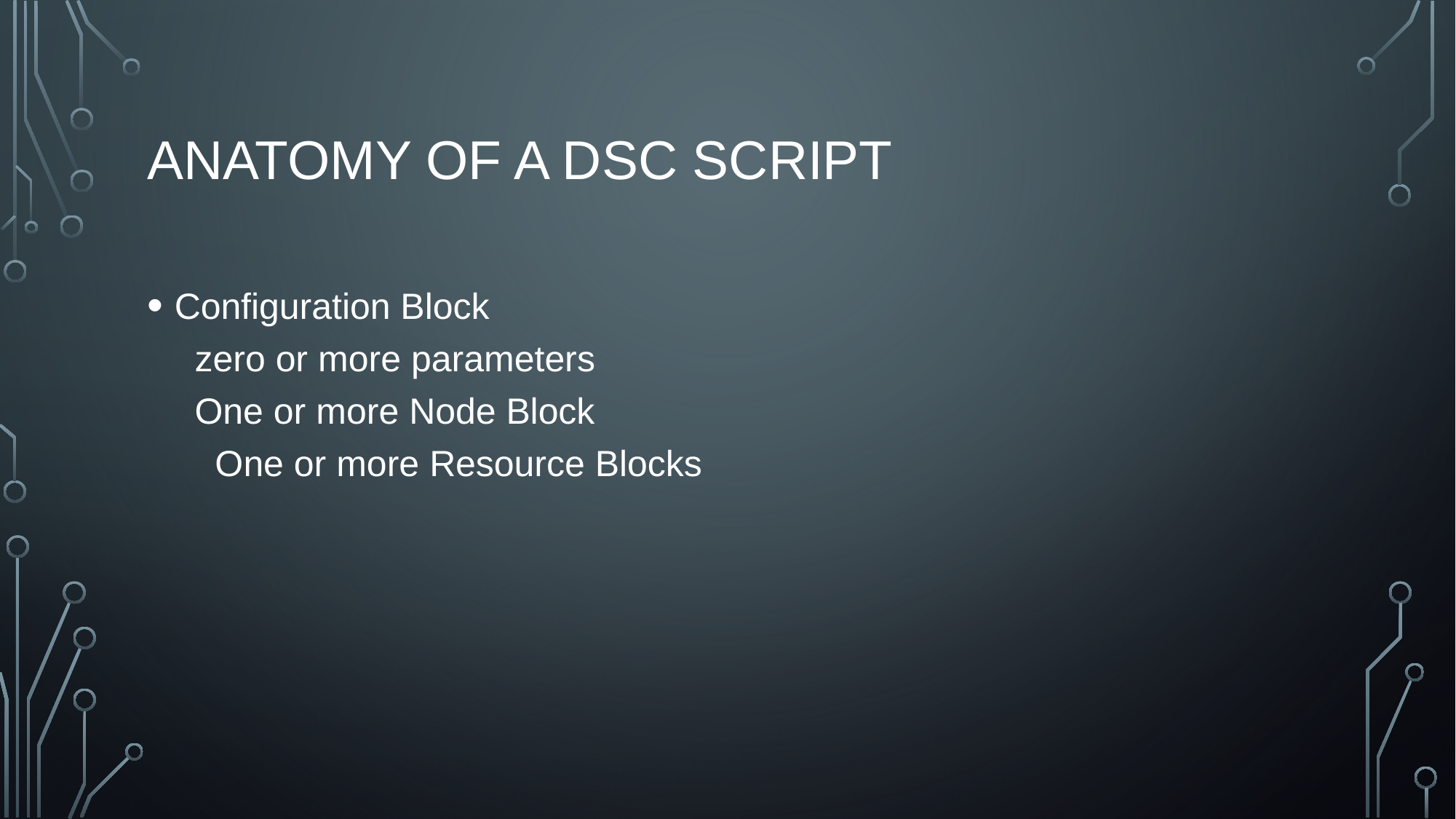

# Anatomy of a DSC script
Configuration Block
  zero or more parameters
  One or more Node Block
    One or more Resource Blocks